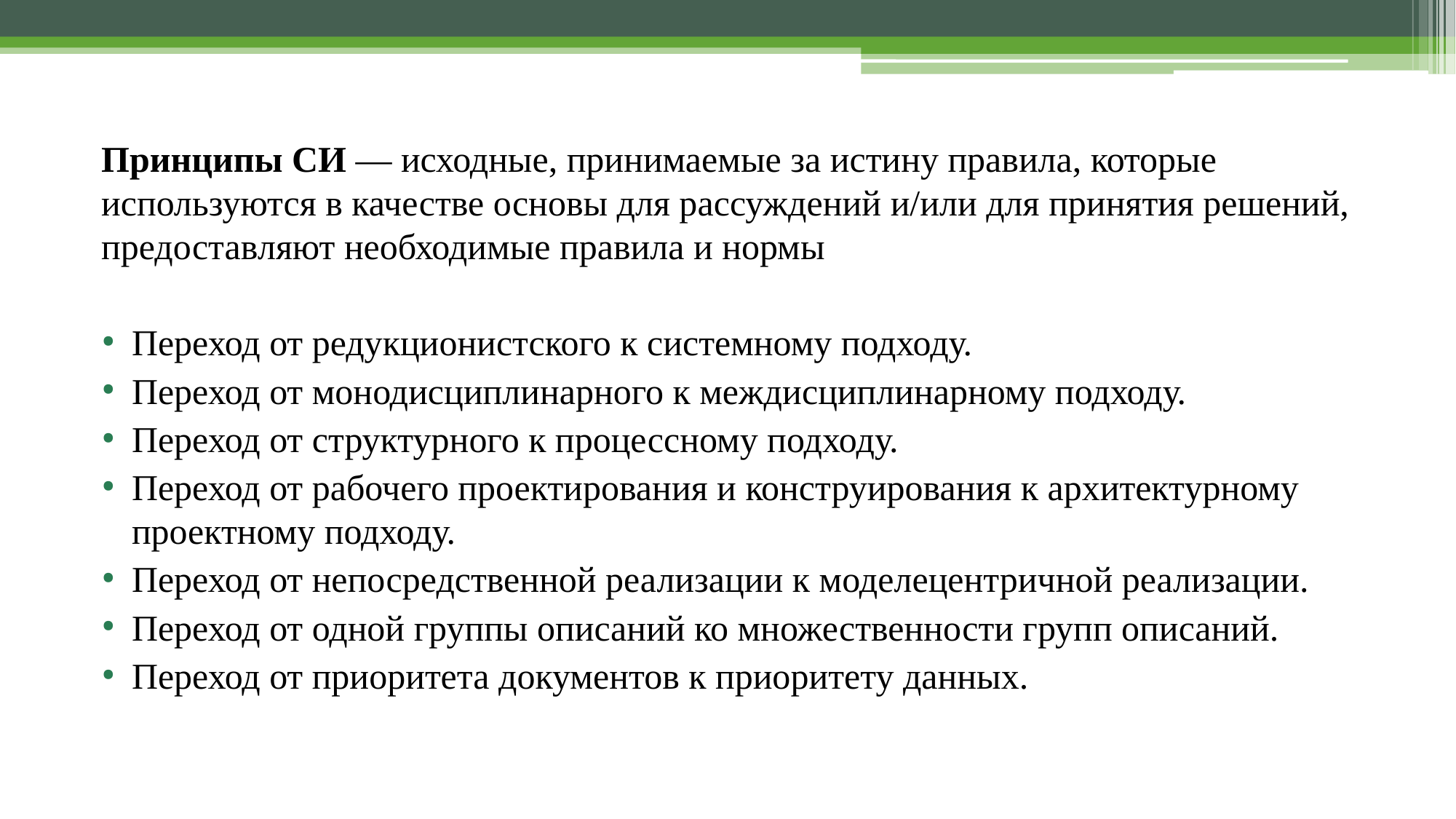

Принципы СИ — исходные, принимаемые за истину правила, которые используются в качестве основы для рассуждений и/или для принятия решений, предоставляют необходимые правила и нормы

Переход от редукционистского к системному подходу.
Переход от монодисциплинарного к междисциплинарному подходу.
Переход от структурного к процессному подходу.
Переход от рабочего проектирования и конструирования к архитектурному проектному подходу.
Переход от непосредственной реализации к моделецентричной реализации.
Переход от одной группы описаний ко множественности групп описаний.
Переход от приоритета документов к приоритету данных.